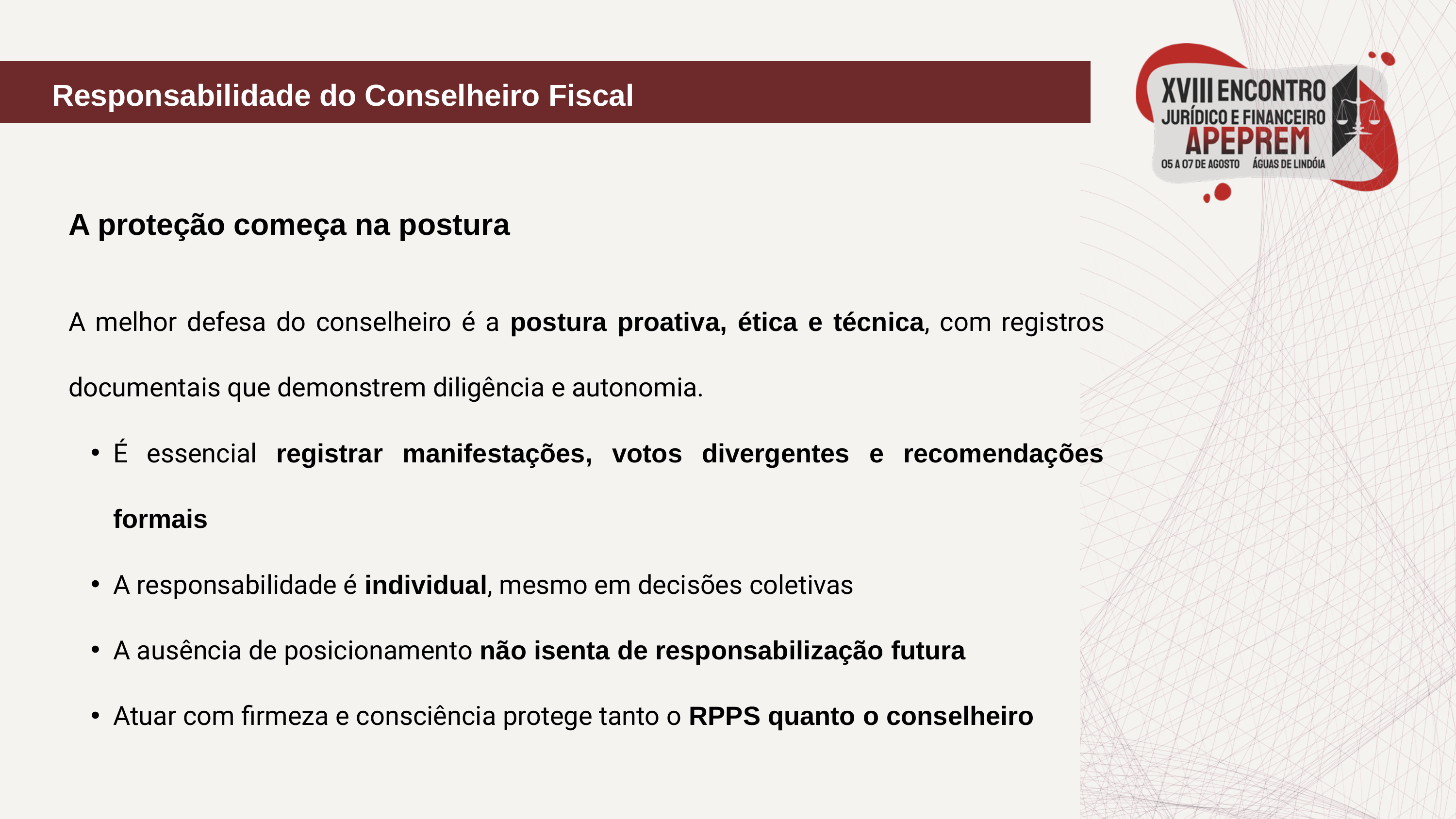

Responsabilidade do Conselheiro Fiscal
A proteção começa na postura
A melhor defesa do conselheiro é a postura proativa, ética e técnica, com registros documentais que demonstrem diligência e autonomia.
É essencial registrar manifestações, votos divergentes e recomendações formais
A responsabilidade é individual, mesmo em decisões coletivas
A ausência de posicionamento não isenta de responsabilização futura
Atuar com firmeza e consciência protege tanto o RPPS quanto o conselheiro